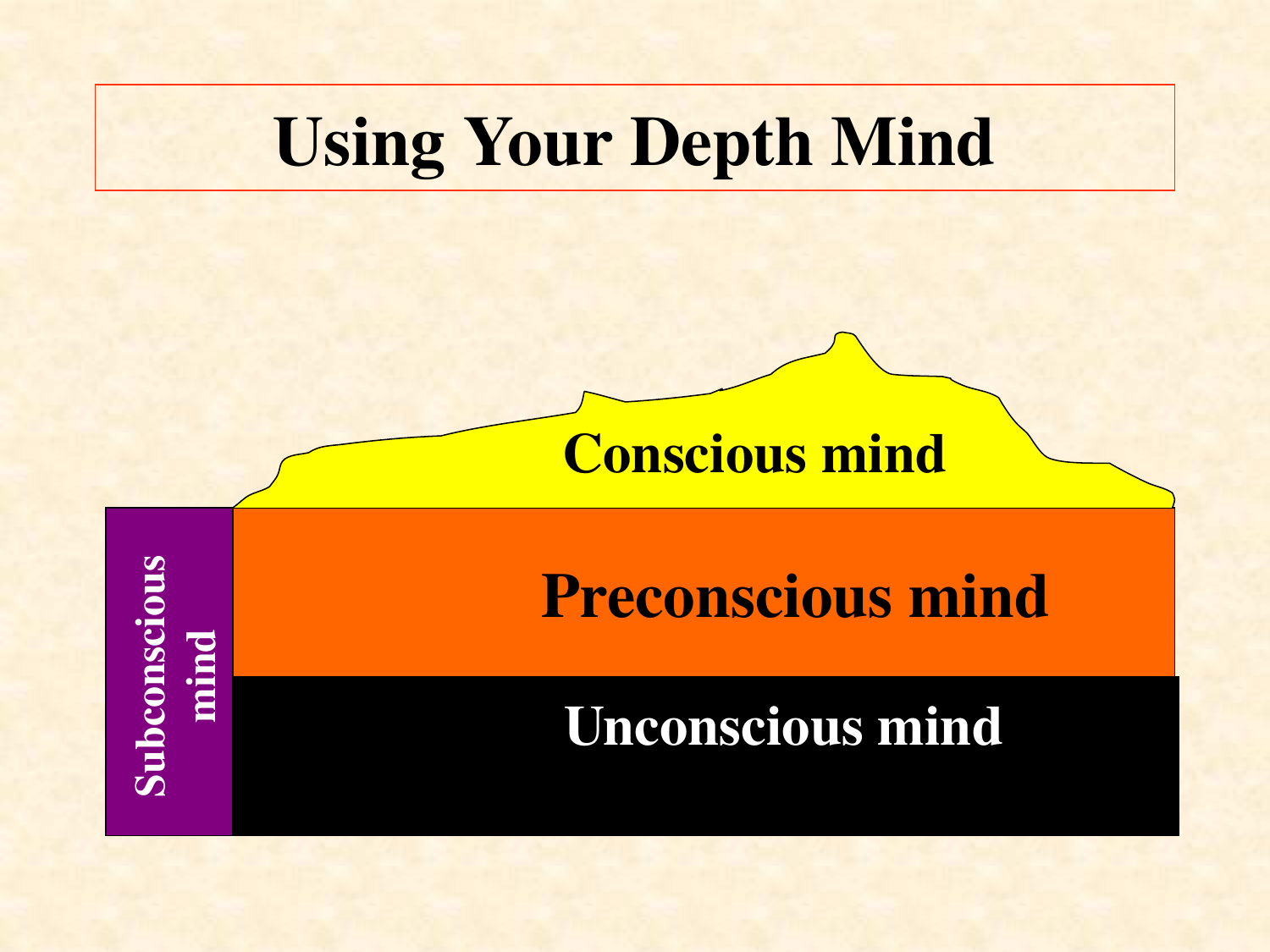

# Using Your Depth Mind

Conscious mind

             Preconscious mind
Subconscious mind
           Unconscious mind